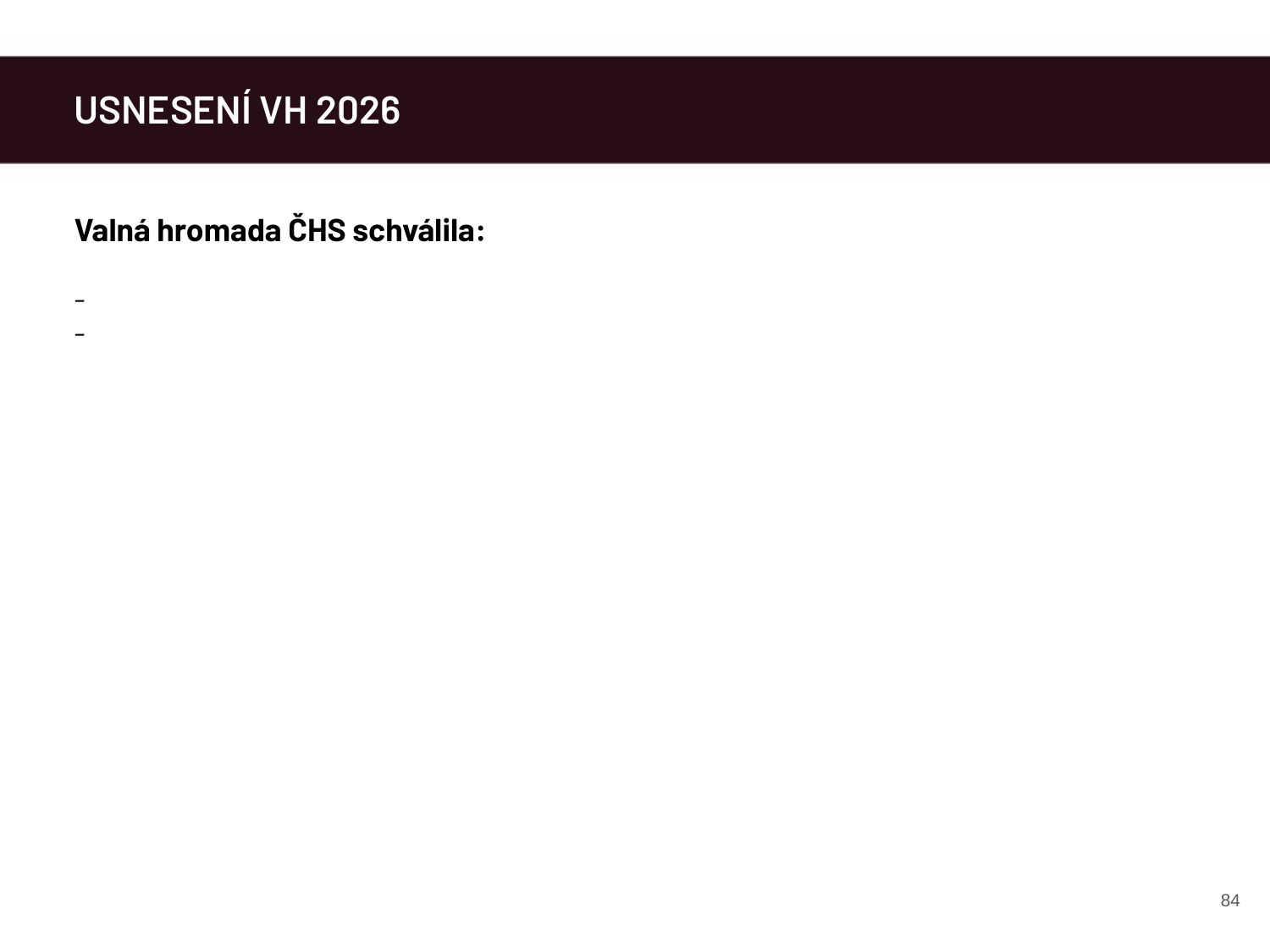

USNESENÍ VH 2026
Valná hromada ČHS schválila:

-
-

84